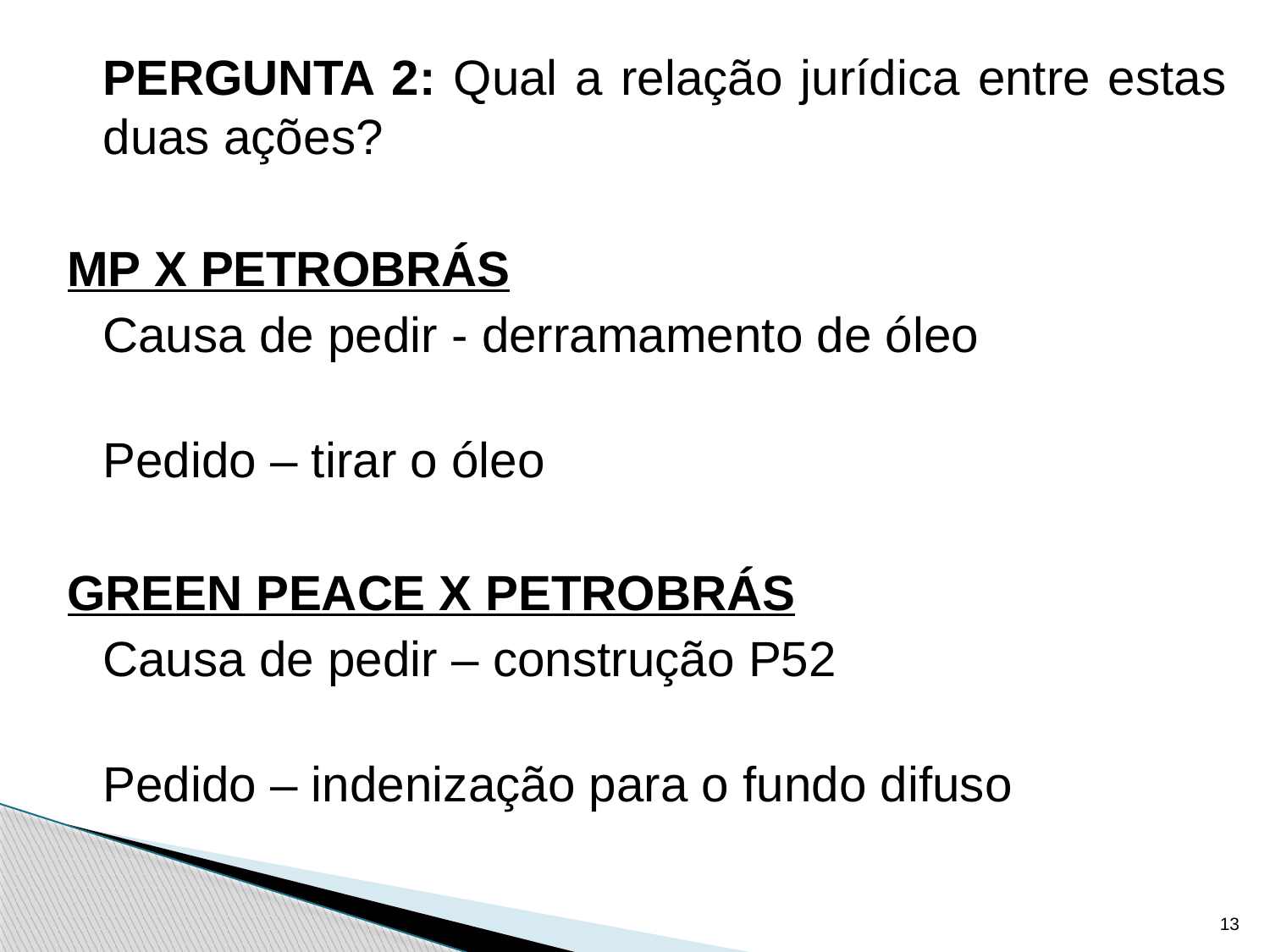

PERGUNTA 2: Qual a relação jurídica entre estas duas ações?

MP X PETROBRÁS
	Causa de pedir - derramamento de óleo
Pedido – tirar o óleo

GREEN PEACE X PETROBRÁS
	Causa de pedir – construção P52
Pedido – indenização para o fundo difuso
13